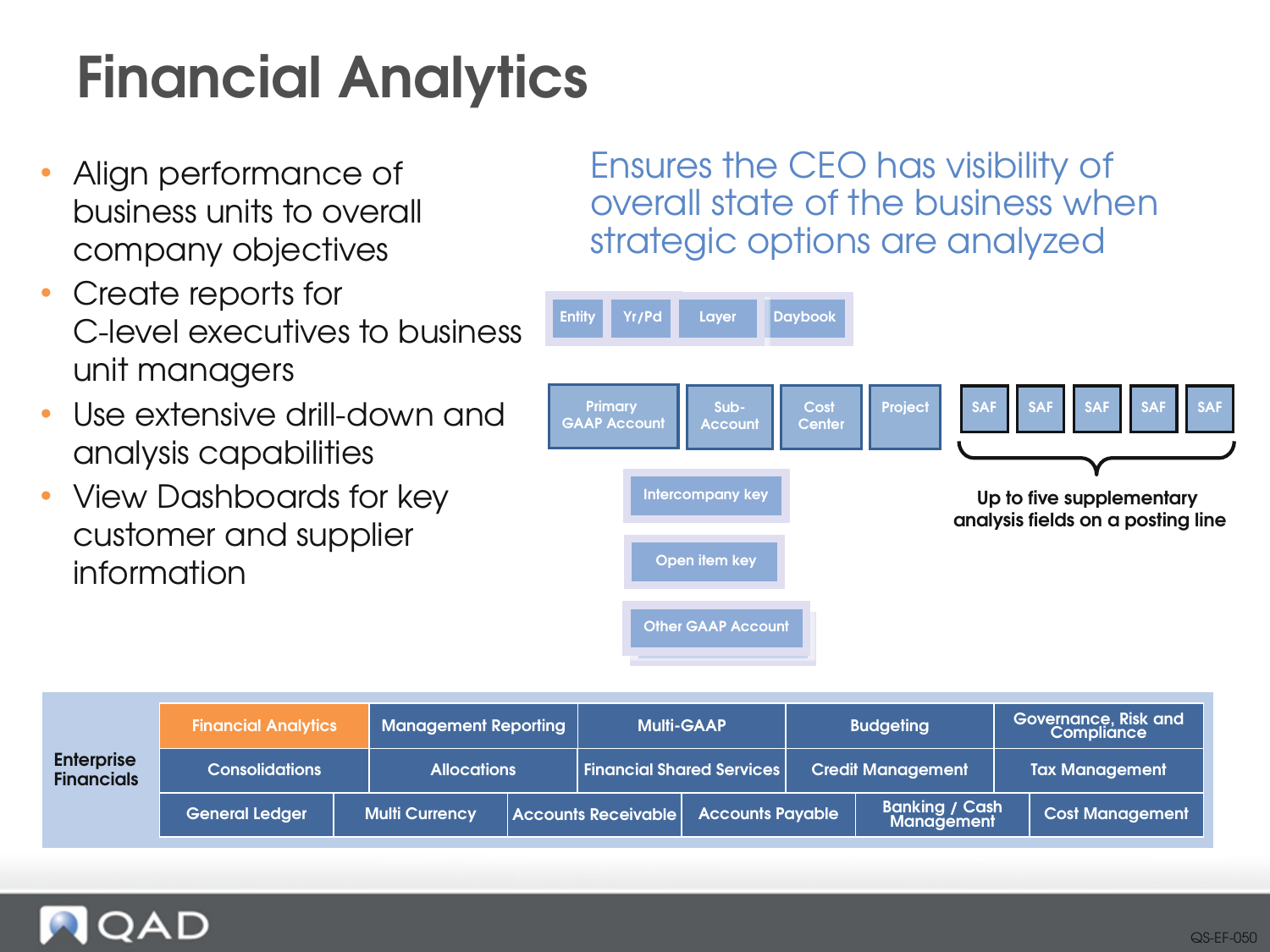

# Financial Analytics
Ensures the CEO has visibility of overall state of the business when strategic options are analyzed
Align performance of business units to overall company objectives
Create reports for
C-level executives to business unit managers
Use extensive drill-down and analysis capabilities
View Dashboards for key customer and supplier information

Entity
Yr/Pd
Layer
Daybook

Primary
GAAP Account
Sub-
Account
Cost
Center
  Project
SAF
SAF
SAF
SAF
SAF
Intercompany key
Up to five supplementary
 analysis fields on a posting line
   Open item key
Other GAAP Account
Other GAAP Account
Enterprise
Financials
Financial Analytics
Management Reporting
Multi-GAAP
Budgeting
Governance, Risk and Compliance
Consolidations
Allocations
Financial Shared Services
Credit Management
Tax Management
General Ledger
Multi Currency
Accounts Payable
Banking / Cash Management
Cost Management
Accounts Receivable
QS-EF-050